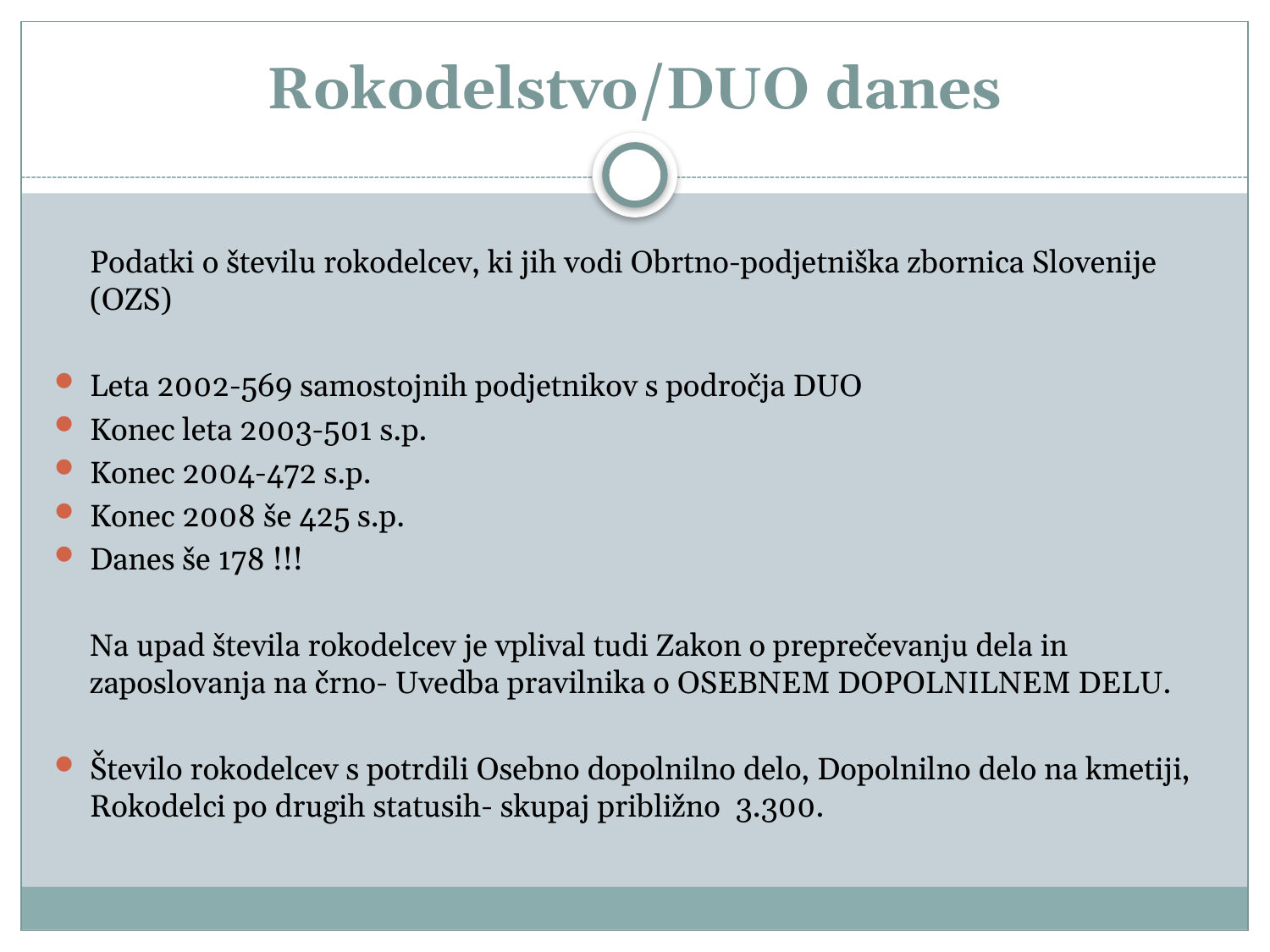

# Rokodelstvo/DUO danes
	Podatki o številu rokodelcev, ki jih vodi Obrtno-podjetniška zbornica Slovenije (OZS)

Leta 2002-569 samostojnih podjetnikov s področja DUO
Konec leta 2003-501 s.p.
Konec 2004-472 s.p.
Konec 2008 še 425 s.p.
Danes še 178 !!!

	Na upad števila rokodelcev je vplival tudi Zakon o preprečevanju dela in zaposlovanja na črno- Uvedba pravilnika o OSEBNEM DOPOLNILNEM DELU.

Število rokodelcev s potrdili Osebno dopolnilno delo, Dopolnilno delo na kmetiji, Rokodelci po drugih statusih- skupaj približno  3.300.